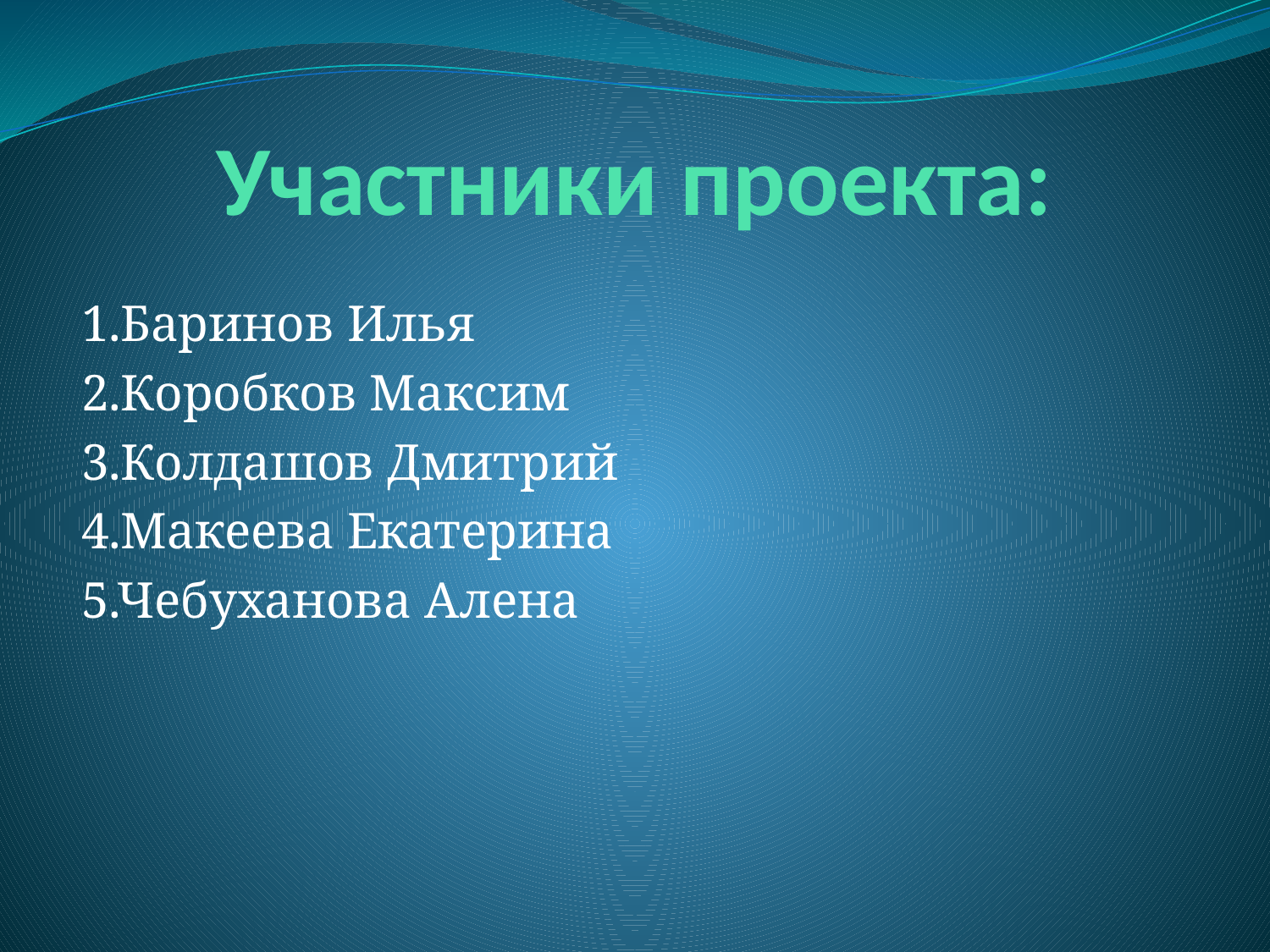

# Участники проекта:
1.Баринов Илья
2.Коробков Максим
3.Колдашов Дмитрий
4.Макеева Екатерина
5.Чебуханова Алена